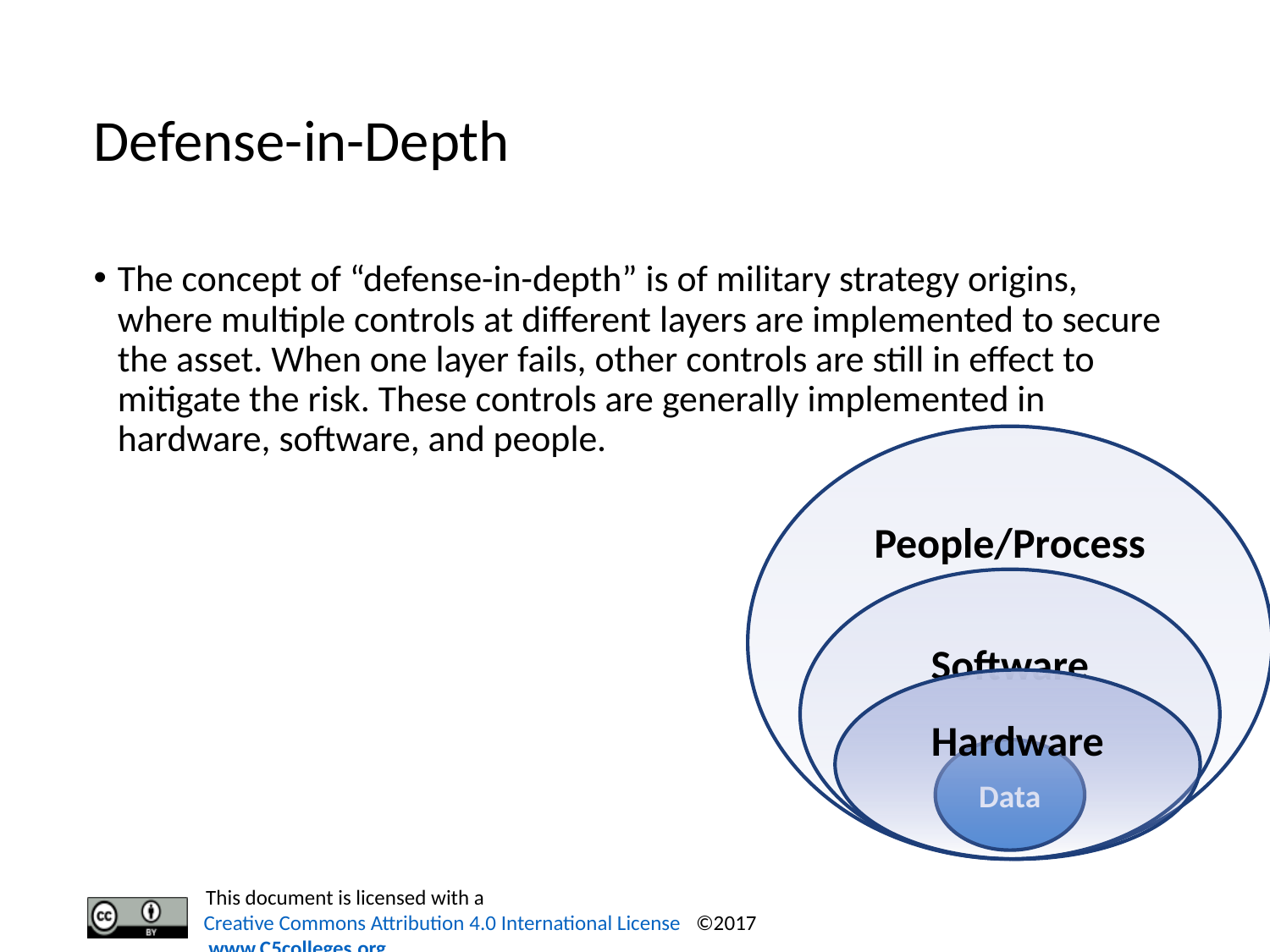

# Defense-in-Depth
The concept of “defense-in-depth” is of military strategy origins, where multiple controls at different layers are implemented to secure the asset. When one layer fails, other controls are still in effect to mitigate the risk. These controls are generally implemented in hardware, software, and people.

People/Process

Software

Hardware

Data